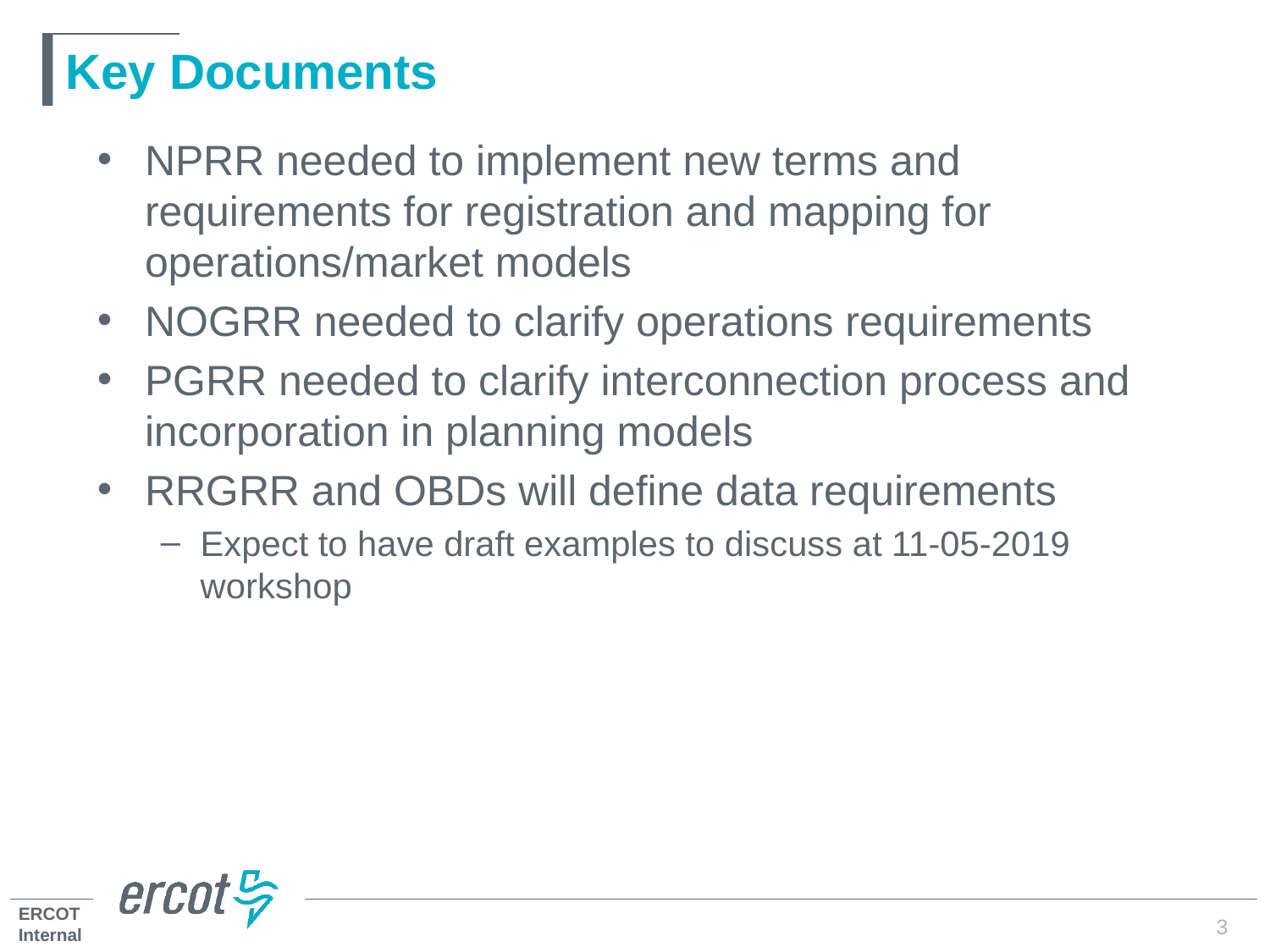

# Key Documents
NPRR needed to implement new terms and requirements for registration and mapping for operations/market models
NOGRR needed to clarify operations requirements
PGRR needed to clarify interconnection process and incorporation in planning models
RRGRR and OBDs will define data requirements
Expect to have draft examples to discuss at 11-05-2019 workshop

3